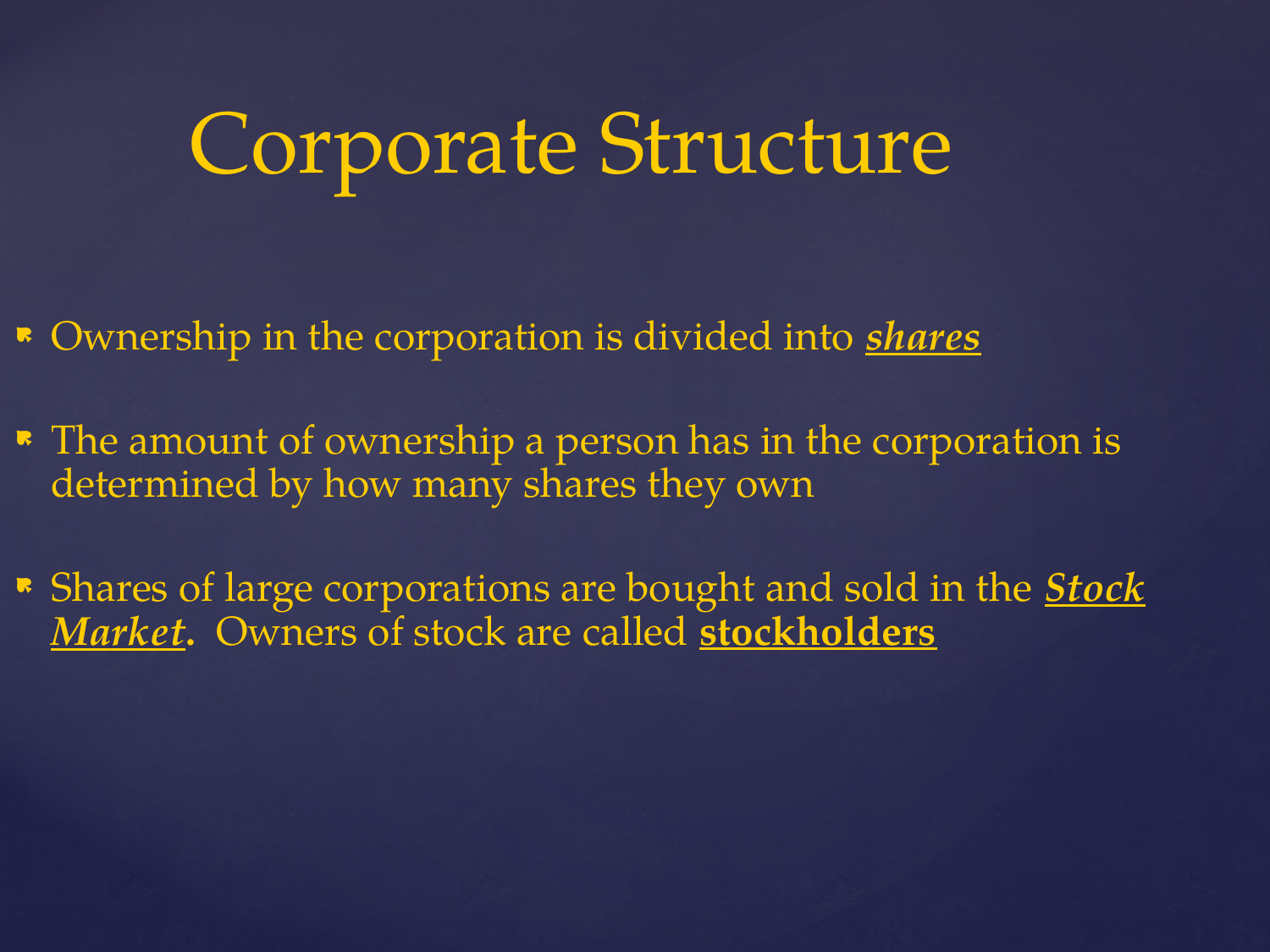

Corporate Structure
Ownership in the corporation is divided into shares

The amount of ownership a person has in the corporation is determined by how many shares they own

Shares of large corporations are bought and sold in the Stock Market.  Owners of stock are called stockholders